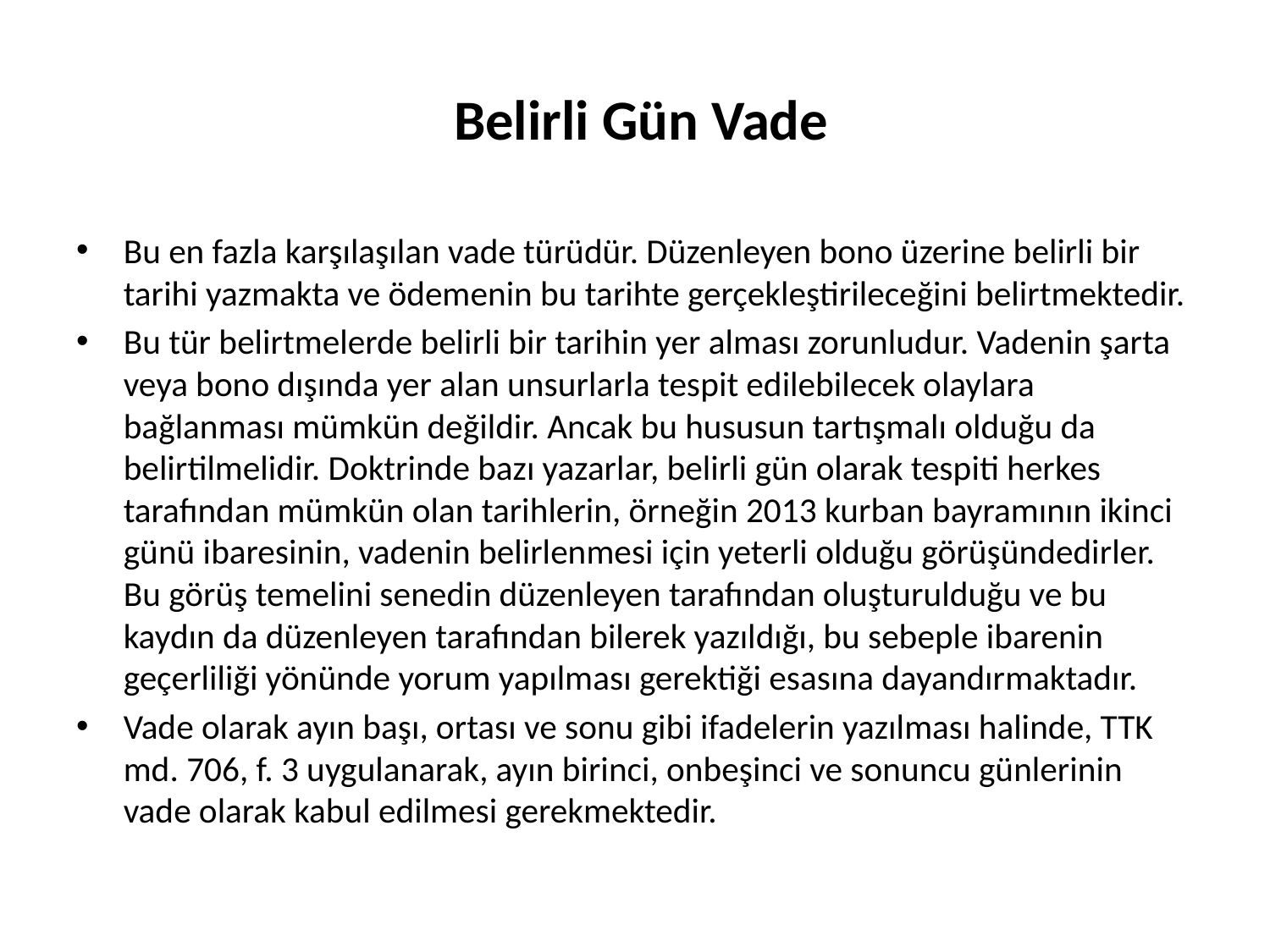

# Belirli Gün Vade
Bu en fazla karşılaşılan vade türüdür. Düzenleyen bono üzerine belirli bir tarihi yazmakta ve ödemenin bu tarihte gerçekleştirileceğini belirtmektedir.
Bu tür belirtmelerde belirli bir tarihin yer alması zorunludur. Vadenin şarta veya bono dışında yer alan unsurlarla tespit edilebilecek olaylara bağlanması mümkün değildir. Ancak bu hususun tartışmalı olduğu da belirtilmelidir. Doktrinde bazı yazarlar, belirli gün olarak tespiti herkes tarafından mümkün olan tarihlerin, örneğin 2013 kurban bayramının ikinci günü ibaresinin, vadenin belirlenmesi için yeterli olduğu görüşündedirler. Bu görüş temelini senedin düzenleyen tarafından oluşturulduğu ve bu kaydın da düzenleyen tarafından bilerek yazıldığı, bu sebeple ibarenin geçerliliği yönünde yorum yapılması gerektiği esasına dayandırmaktadır.
Vade olarak ayın başı, ortası ve sonu gibi ifadelerin yazılması halinde, TTK md. 706, f. 3 uygulanarak, ayın birinci, onbeşinci ve sonuncu günlerinin vade olarak kabul edilmesi gerekmektedir.